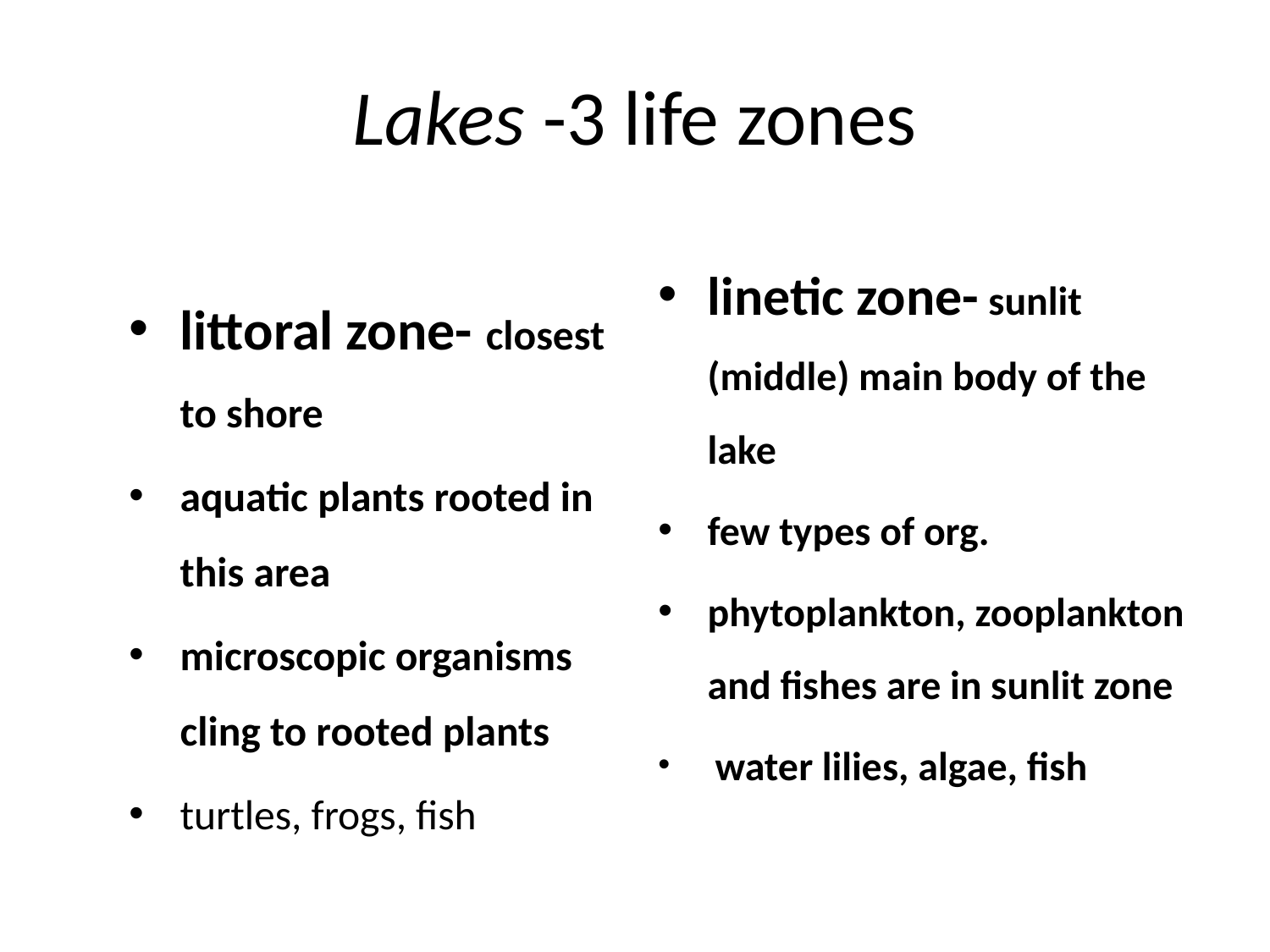

# Lakes -3 life zones
linetic zone- sunlit (middle) main body of the lake
few types of org.
phytoplankton, zooplankton and fishes are in sunlit zone
 water lilies, algae, fish
littoral zone- closest to shore
aquatic plants rooted in this area
microscopic organisms cling to rooted plants
turtles, frogs, fish